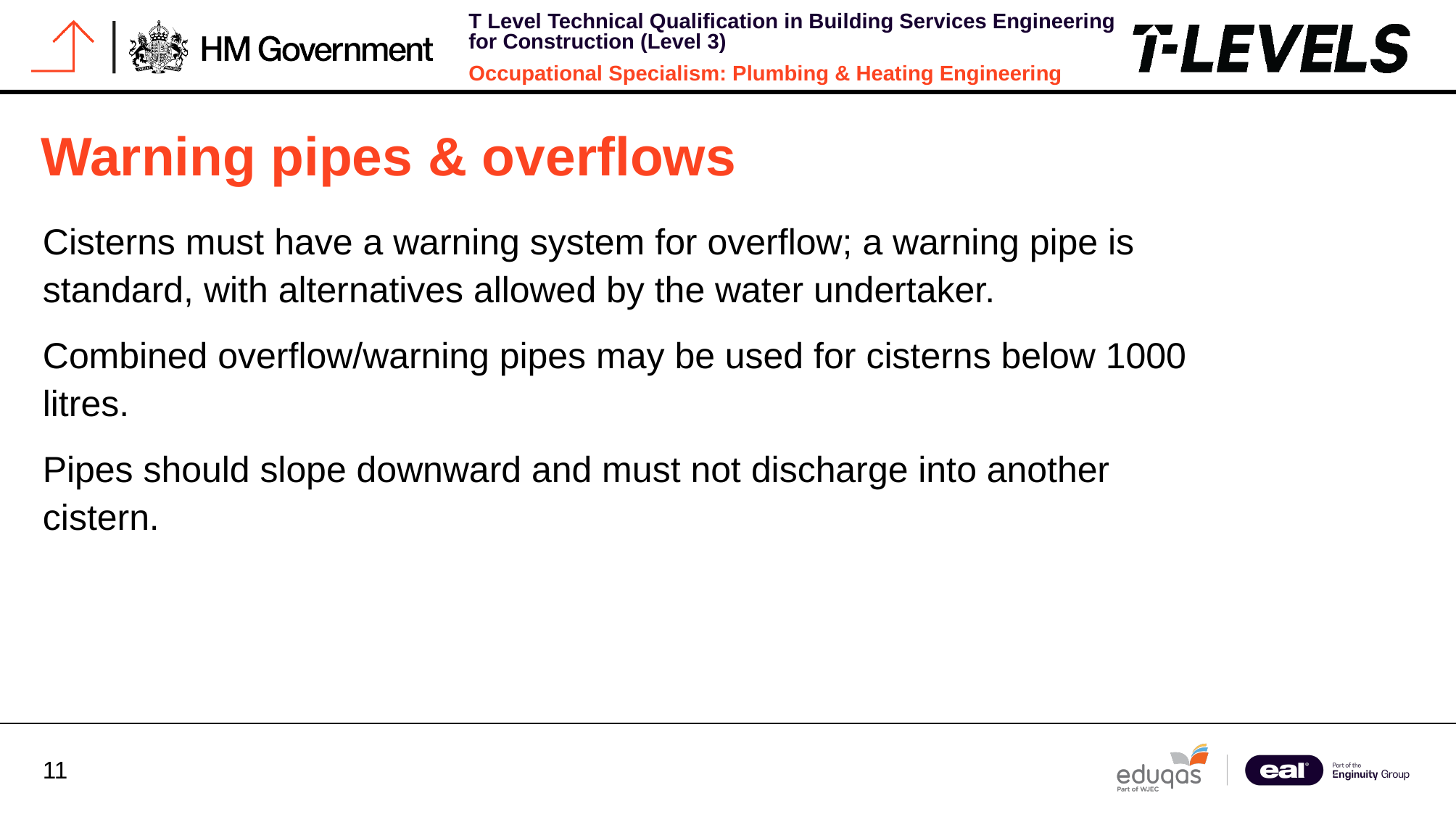

# Warning pipes & overflows
Cisterns must have a warning system for overflow; a warning pipe is standard, with alternatives allowed by the water undertaker.
Combined overflow/warning pipes may be used for cisterns below 1000 litres.
Pipes should slope downward and must not discharge into another cistern.